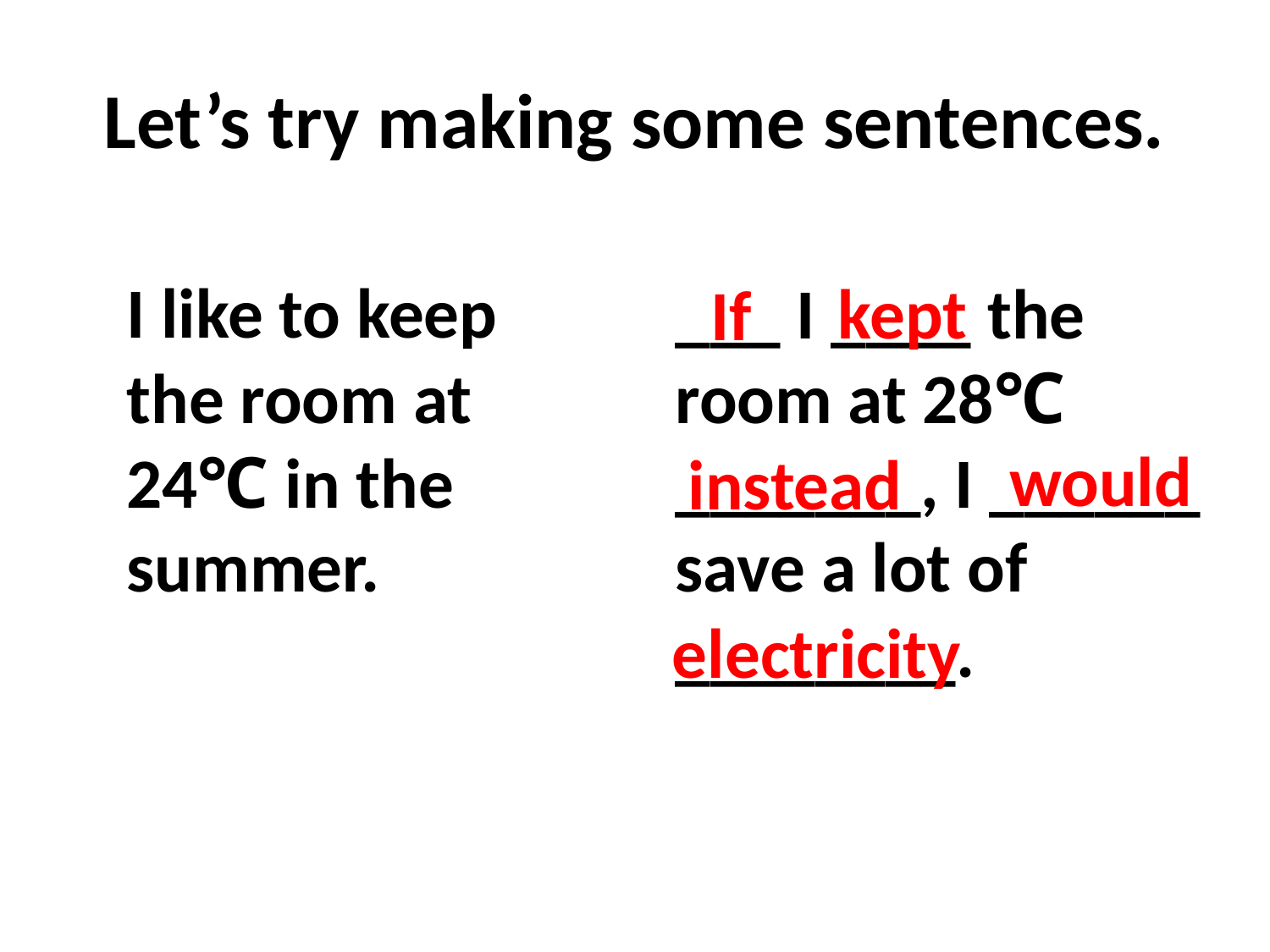

# Let’s try making some sentences.

I like to keep the room at 24℃ in the summer.
___ I ____ the room at 28℃ _______, I ______ save a lot of ________.
kept
If
would
instead
electricity